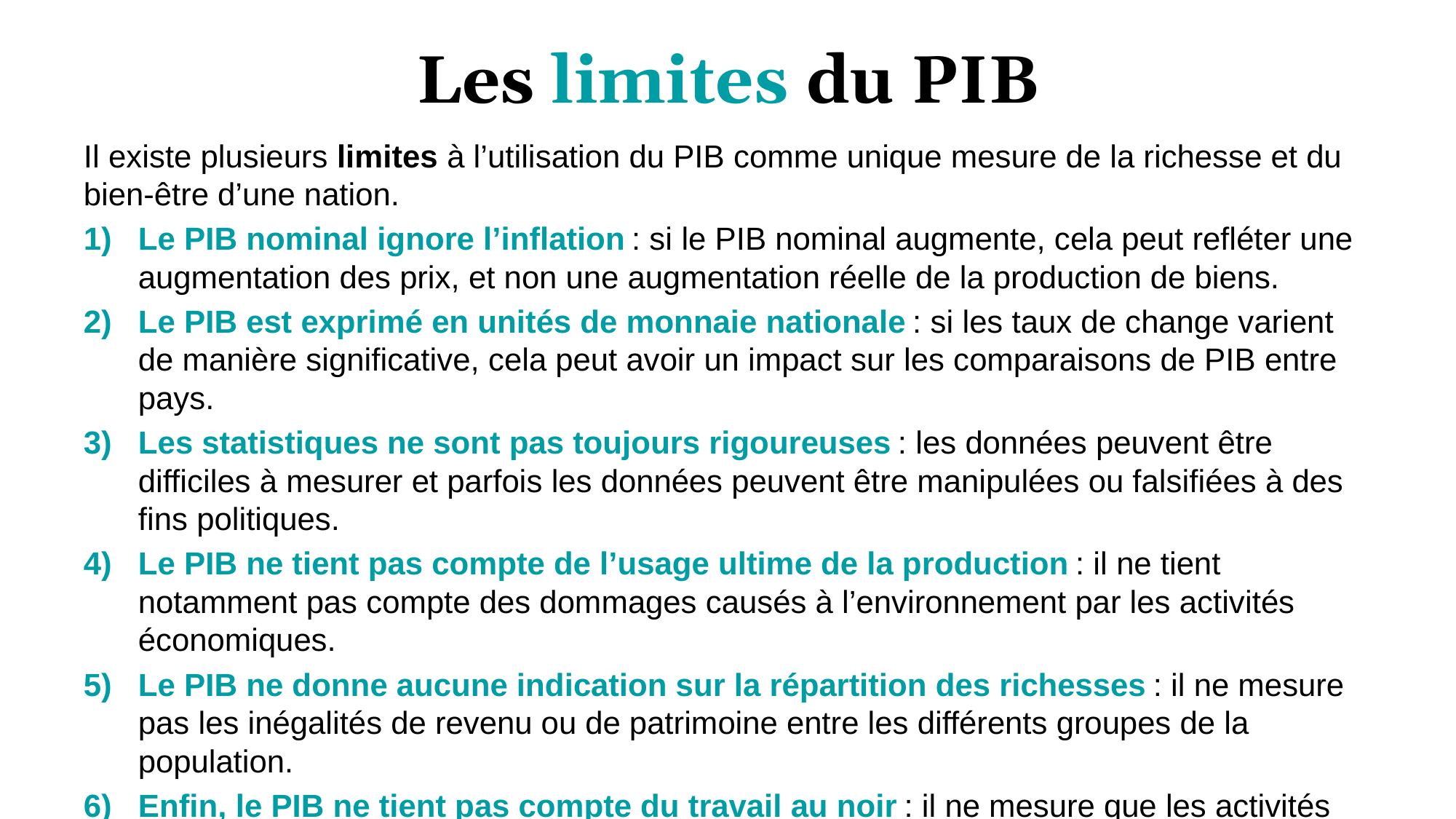

# Les limites du PIB
Il existe plusieurs limites à l’utilisation du PIB comme unique mesure de la richesse et du bien-être d’une nation.
Le PIB nominal ignore l’inflation : si le PIB nominal augmente, cela peut refléter une augmentation des prix, et non une augmentation réelle de la production de biens.
Le PIB est exprimé en unités de monnaie nationale : si les taux de change varient de manière significative, cela peut avoir un impact sur les comparaisons de PIB entre pays.
Les statistiques ne sont pas toujours rigoureuses : les données peuvent être difficiles à mesurer et parfois les données peuvent être manipulées ou falsifiées à des fins politiques.
Le PIB ne tient pas compte de l’usage ultime de la production : il ne tient notamment pas compte des dommages causés à l’environnement par les activités économiques.
Le PIB ne donne aucune indication sur la répartition des richesses : il ne mesure pas les inégalités de revenu ou de patrimoine entre les différents groupes de la population.
Enfin, le PIB ne tient pas compte du travail au noir : il ne mesure que les activités économiques réglementées et enregistrées et exclut donc les activités informelles.